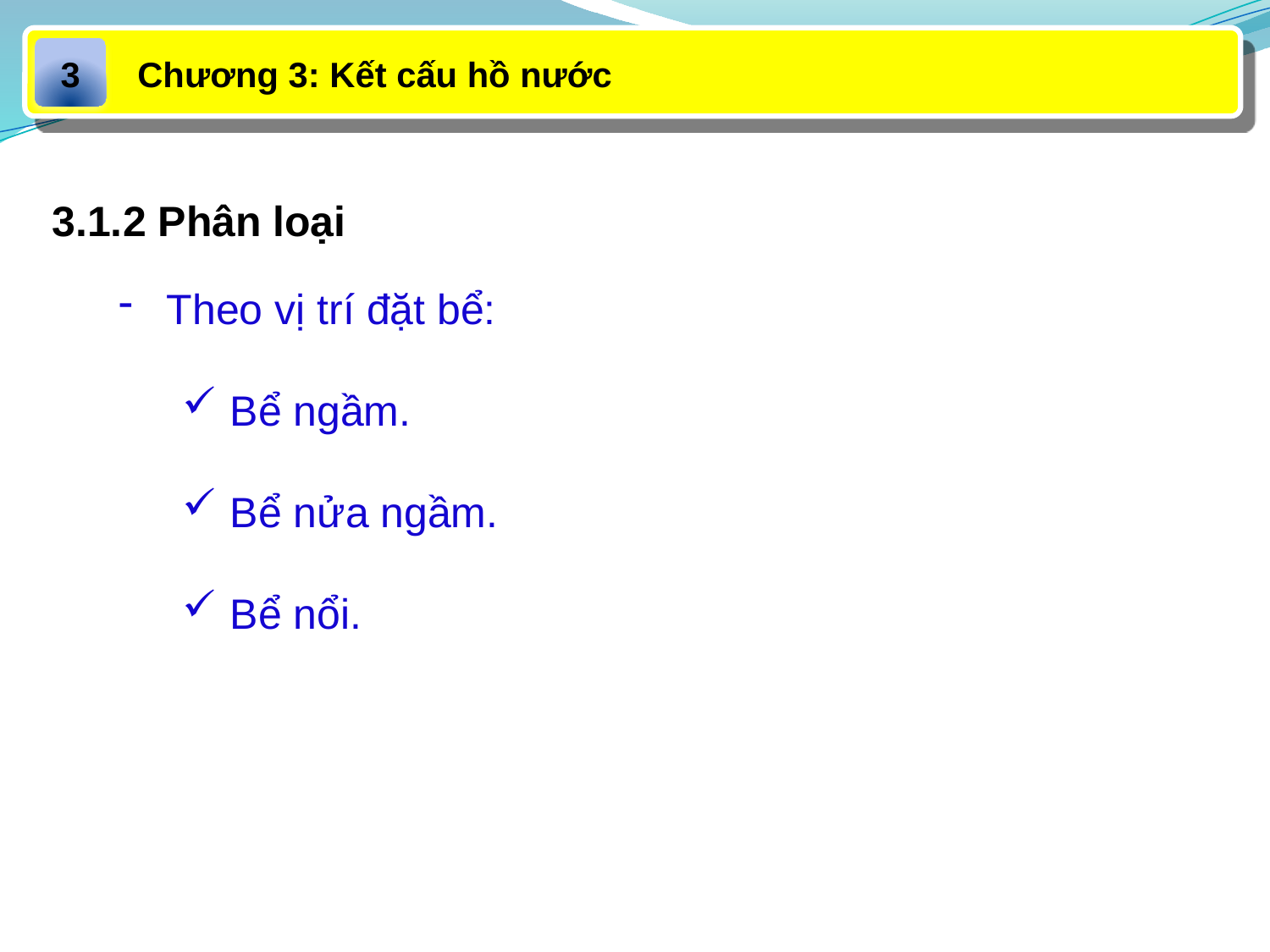

Chương 3: Kết cấu hồ nước
3

3.1.2 Phân loại
Theo vị trí đặt bể:

Bể ngầm.

Bể nửa ngầm.

Bể nổi.